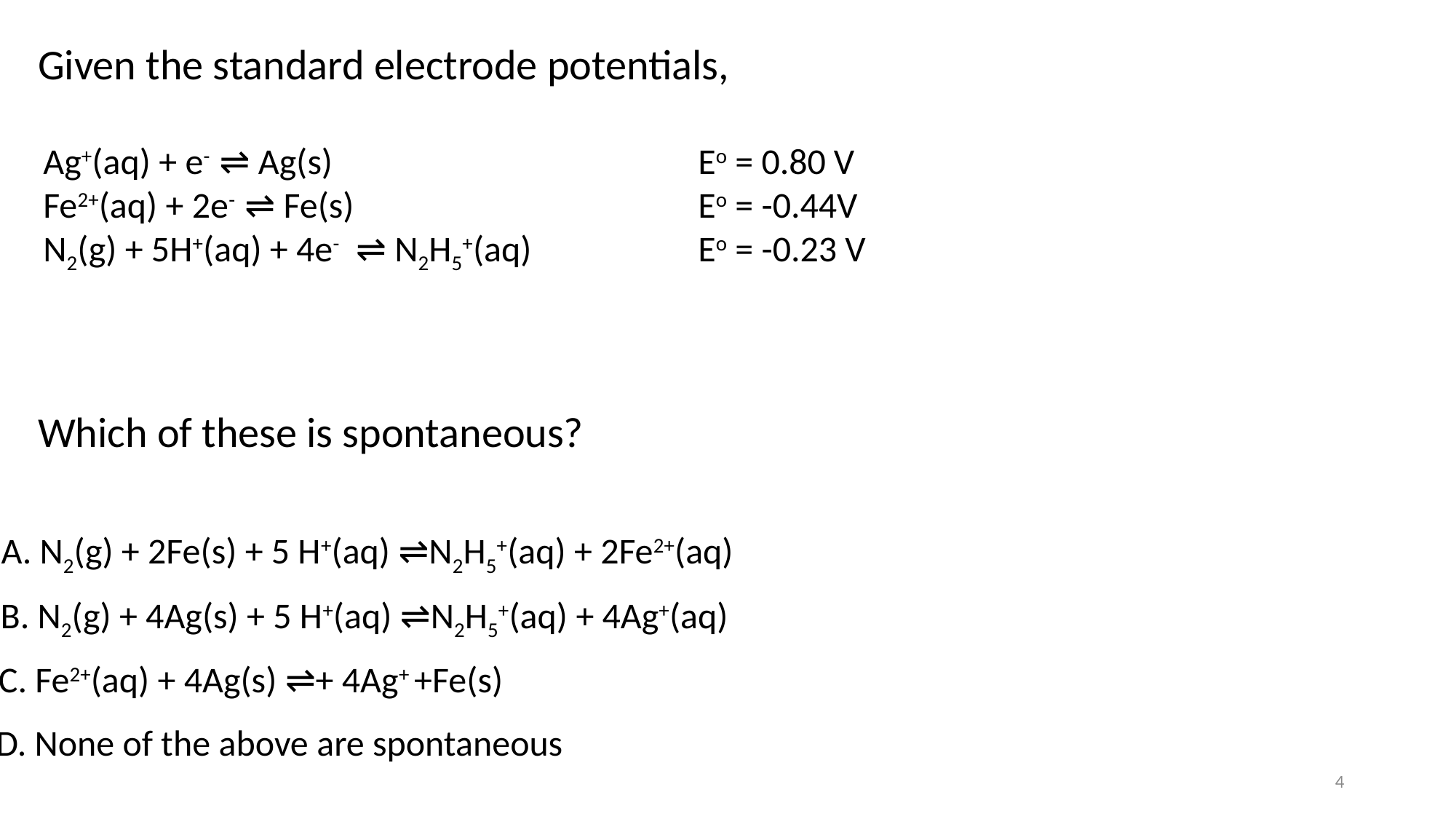

Given the standard electrode potentials,
Ag+(aq) + e-  ⇌ Ag(s)				Eo = 0.80 V
Fe2+(aq) + 2e-  ⇌ Fe(s)				Eo = -0.44V
N2(g) + 5H+(aq) + 4e-  ⇌ N2H5+(aq)		Eo = -0.23 V
Which of these is spontaneous?
A. N2(g) + 2Fe(s) + 5 H+(aq) ⇌N2H5+(aq) + 2Fe2+(aq)
B. N2(g) + 4Ag(s) + 5 H+(aq) ⇌N2H5+(aq) + 4Ag+(aq)
C. Fe2+(aq) + 4Ag(s) ⇌+ 4Ag+ +Fe(s)
D. None of the above are spontaneous
4